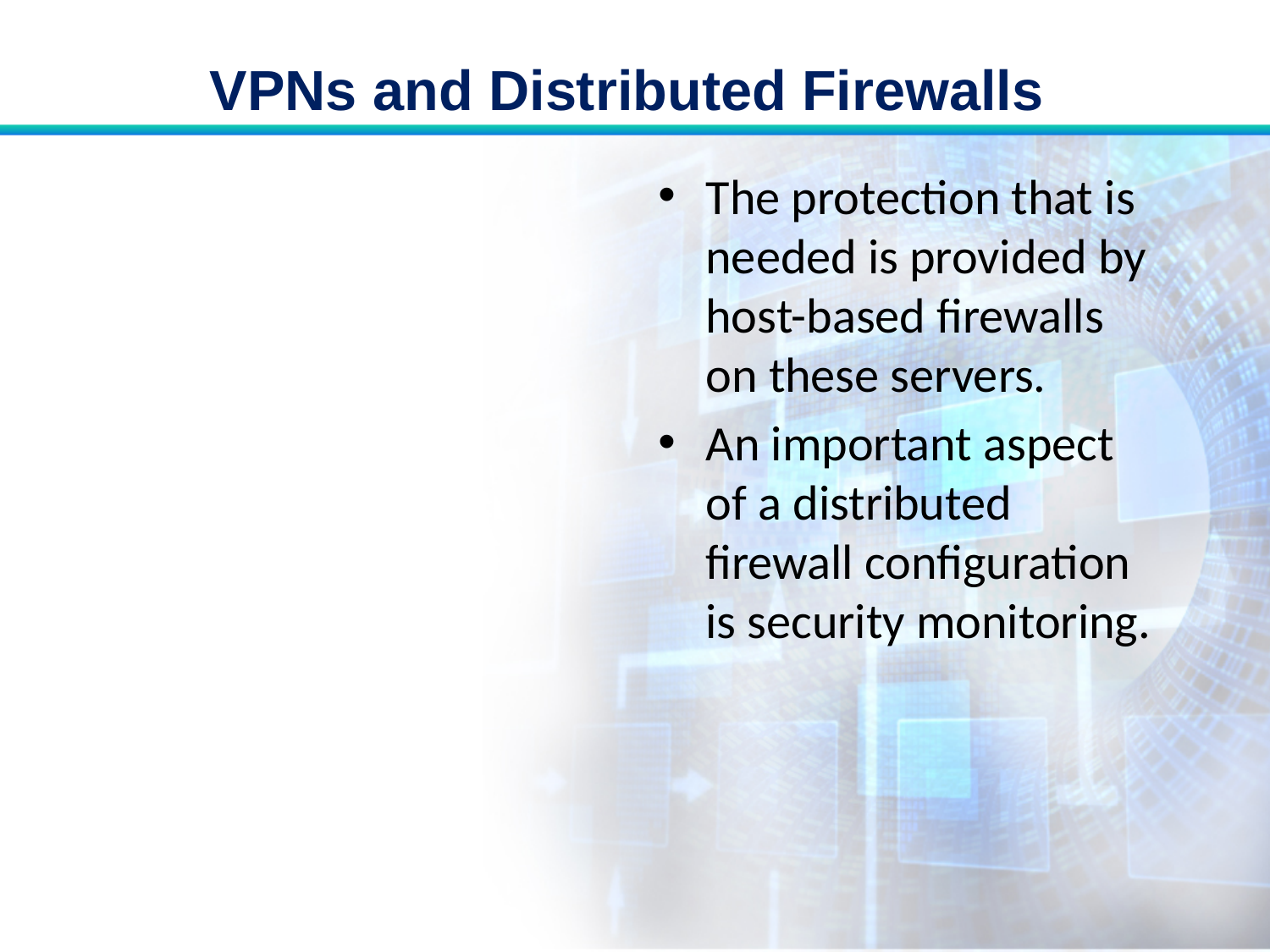

# VPNs and Distributed Firewalls
The protection that is needed is provided by host-based firewalls on these servers.
An important aspect of a distributed firewall configuration is security monitoring.